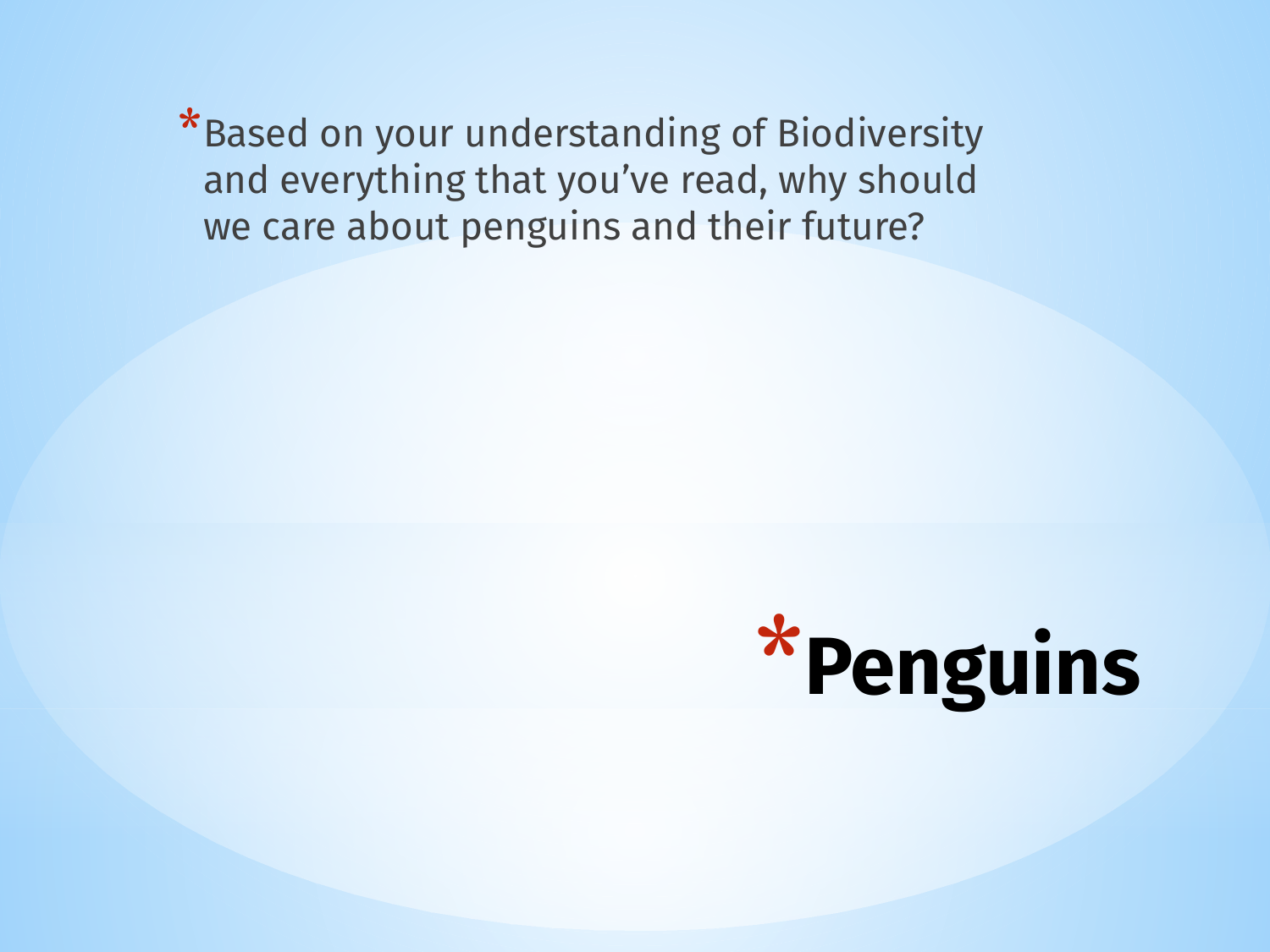

Based on your understanding of Biodiversity and everything that you’ve read, why should we care about penguins and their future?
# Penguins